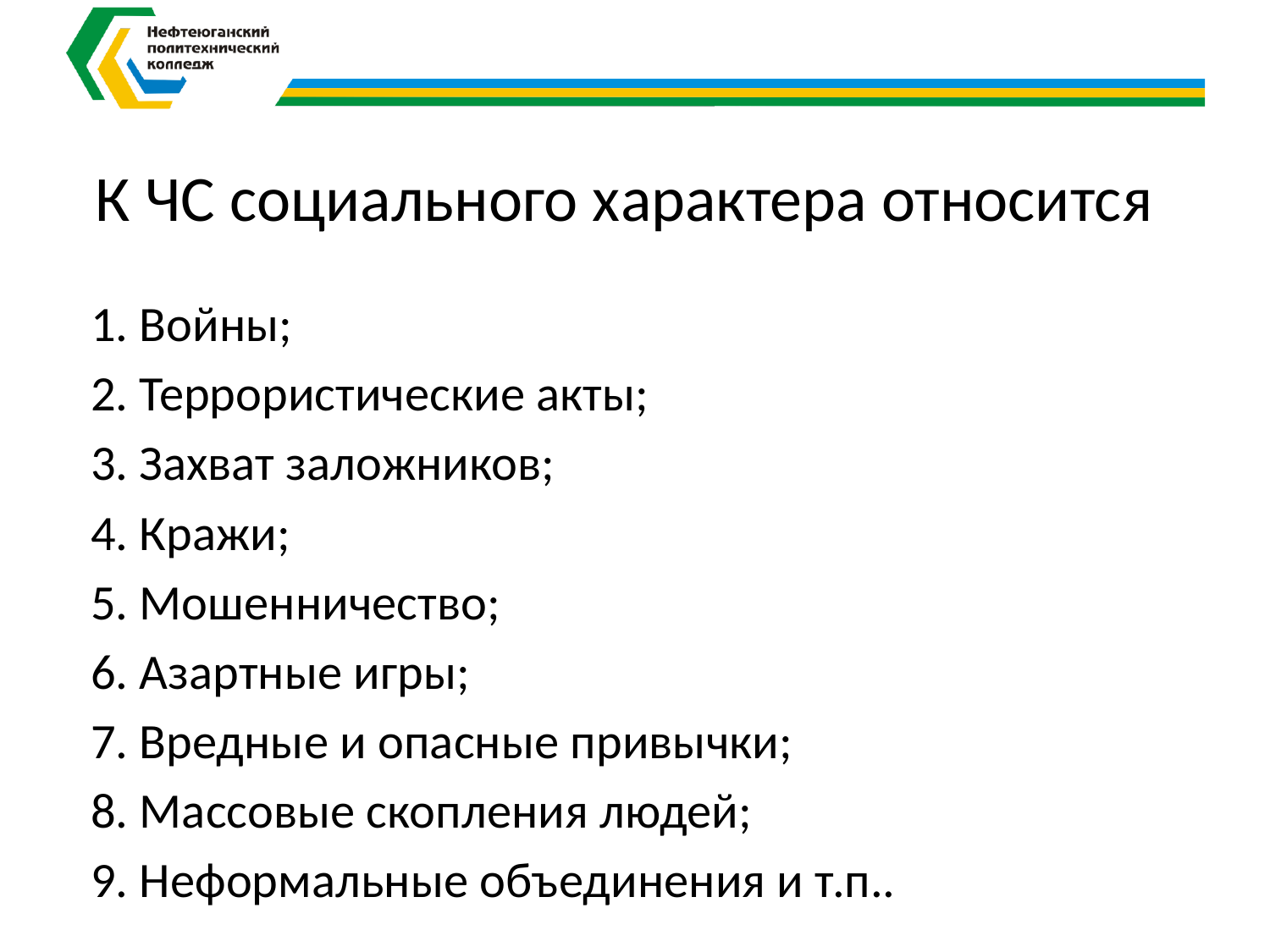

# К ЧС социального характера относится
1. Войны;
2. Террористические акты;
3. Захват заложников;
4. Кражи;
5. Мошенничество;
6. Азартные игры;
7. Вредные и опасные привычки;
8. Массовые скопления людей;
9. Неформальные объединения и т.п..